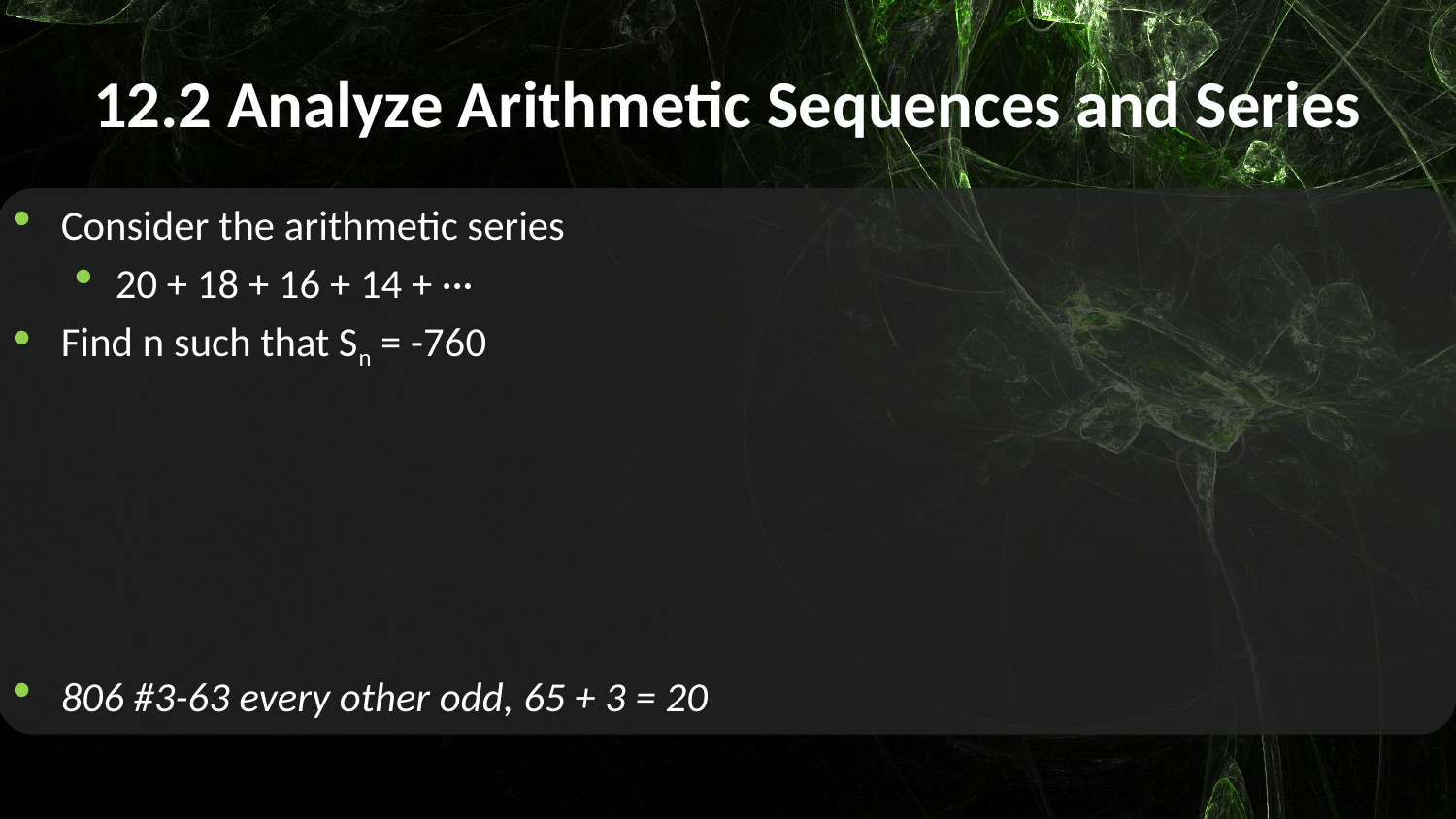

# 12.2 Analyze Arithmetic Sequences and Series
Consider the arithmetic series
20 + 18 + 16 + 14 + ···
Find n such that Sn = -760

806 #3-63 every other odd, 65 + 3 = 20